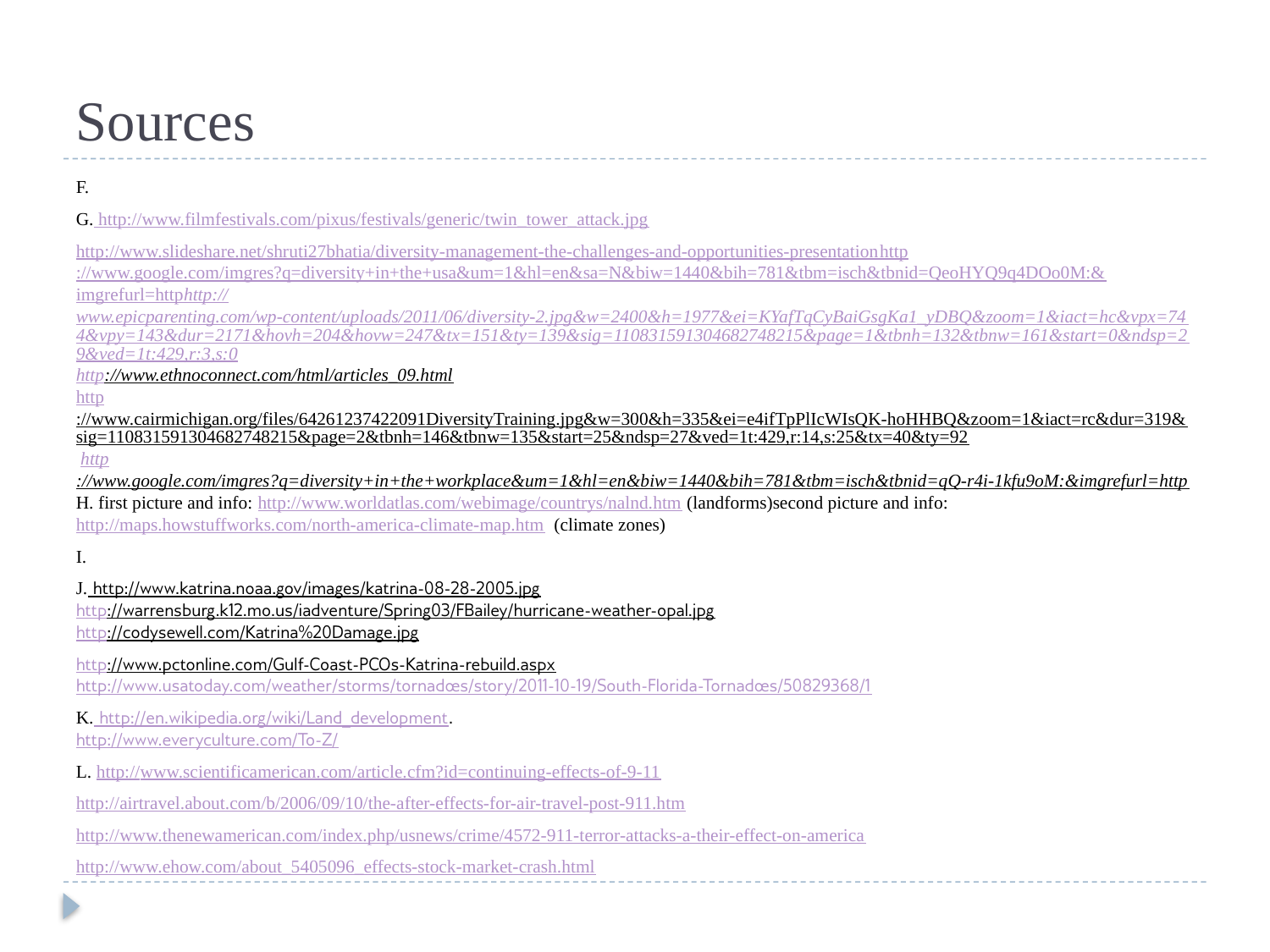

# Sources
F.
G. http://www.filmfestivals.com/pixus/festivals/generic/twin_tower_attack.jpg
http://www.slideshare.net/shruti27bhatia/diversity-management-the-challenges-and-opportunities-presentationhttp://www.google.com/imgres?q=diversity+in+the+usa&um=1&hl=en&sa=N&biw=1440&bih=781&tbm=isch&tbnid=QeoHYQ9q4DOo0M:&imgrefurl=httphttp://www.epicparenting.com/wp-content/uploads/2011/06/diversity-2.jpg&w=2400&h=1977&ei=KYafTqCyBaiGsgKa1_yDBQ&zoom=1&iact=hc&vpx=744&vpy=143&dur=2171&hovh=204&hovw=247&tx=151&ty=139&sig=110831591304682748215&page=1&tbnh=132&tbnw=161&start=0&ndsp=29&ved=1t:429,r:3,s:0http://www.ethnoconnect.com/html/articles_09.html
http://www.cairmichigan.org/files/64261237422091DiversityTraining.jpg&w=300&h=335&ei=e4ifTpPlIcWIsQK-hoHHBQ&zoom=1&iact=rc&dur=319&sig=110831591304682748215&page=2&tbnh=146&tbnw=135&start=25&ndsp=27&ved=1t:429,r:14,s:25&tx=40&ty=92 http://www.google.com/imgres?q=diversity+in+the+workplace&um=1&hl=en&biw=1440&bih=781&tbm=isch&tbnid=qQ-r4i-1kfu9oM:&imgrefurl=http
H. first picture and info: http://www.worldatlas.com/webimage/countrys/nalnd.htm (landforms)second picture and info: http://maps.howstuffworks.com/north-america-climate-map.htm  (climate zones)
I.
J. http://www.katrina.noaa.gov/images/katrina-08-28-2005.jpg
http://warrensburg.k12.mo.us/iadventure/Spring03/FBailey/hurricane-weather-opal.jpg
http://codysewell.com/Katrina%20Damage.jpg
http://www.pctonline.com/Gulf-Coast-PCOs-Katrina-rebuild.aspx
http://www.usatoday.com/weather/storms/tornadoes/story/2011-10-19/South-Florida-Tornadoes/50829368/1
K. http://en.wikipedia.org/wiki/Land_development.
http://www.everyculture.com/To-Z/
L. http://www.scientificamerican.com/article.cfm?id=continuing-effects-of-9-11
http://airtravel.about.com/b/2006/09/10/the-after-effects-for-air-travel-post-911.htm
http://www.thenewamerican.com/index.php/usnews/crime/4572-911-terror-attacks-a-their-effect-on-america
http://www.ehow.com/about_5405096_effects-stock-market-crash.html